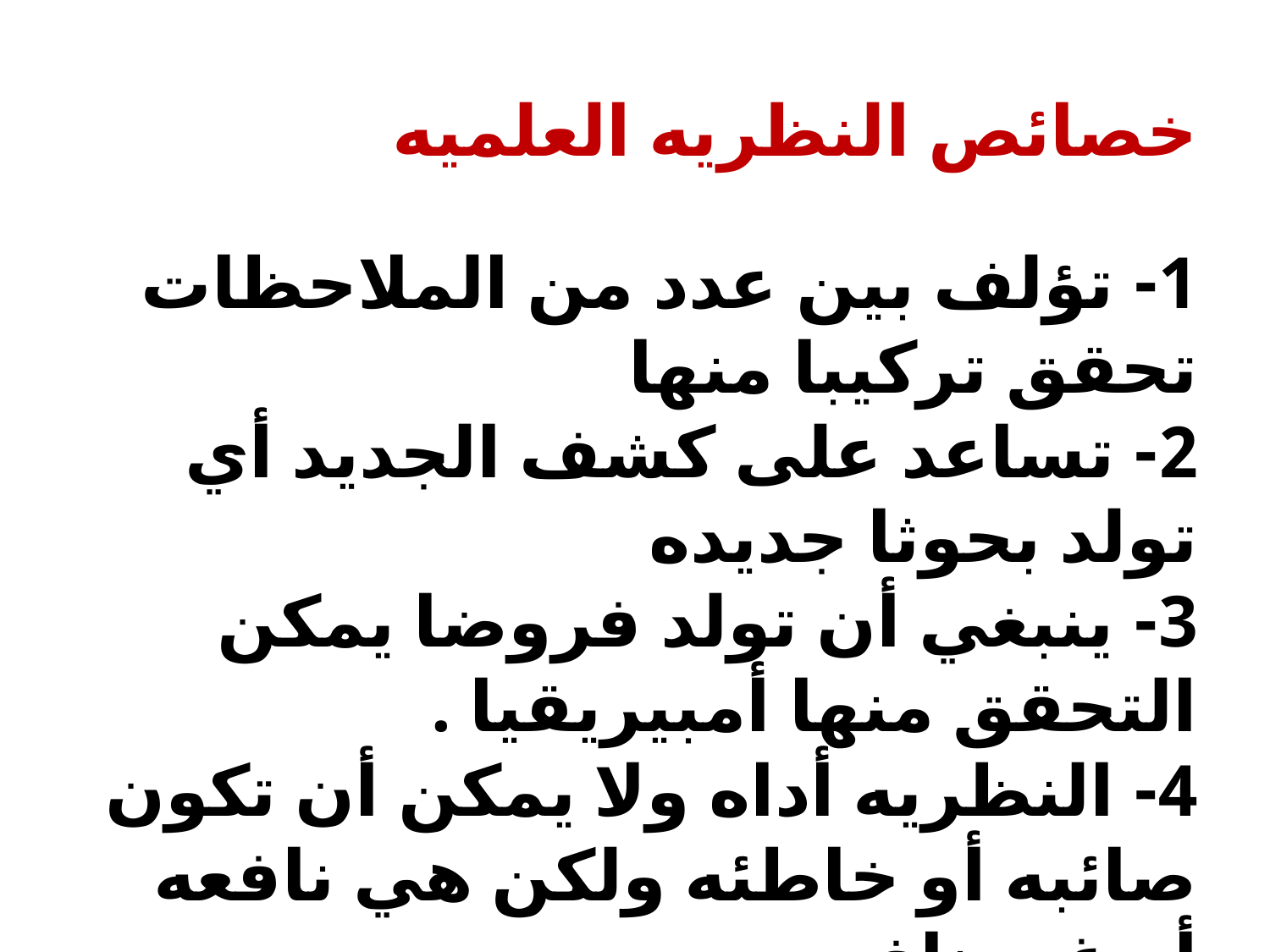

خصائص النظريه العلميه

1- تؤلف بين عدد من الملاحظات تحقق تركيبا منها
2- تساعد على كشف الجديد أي تولد بحوثا جديده
3- ينبغي أن تولد فروضا يمكن التحقق منها أمبيريقيا .
4- النظريه أداه ولا يمكن أن تكون صائبه أو خاطئه ولكن هي نافعه أو غير نافعه